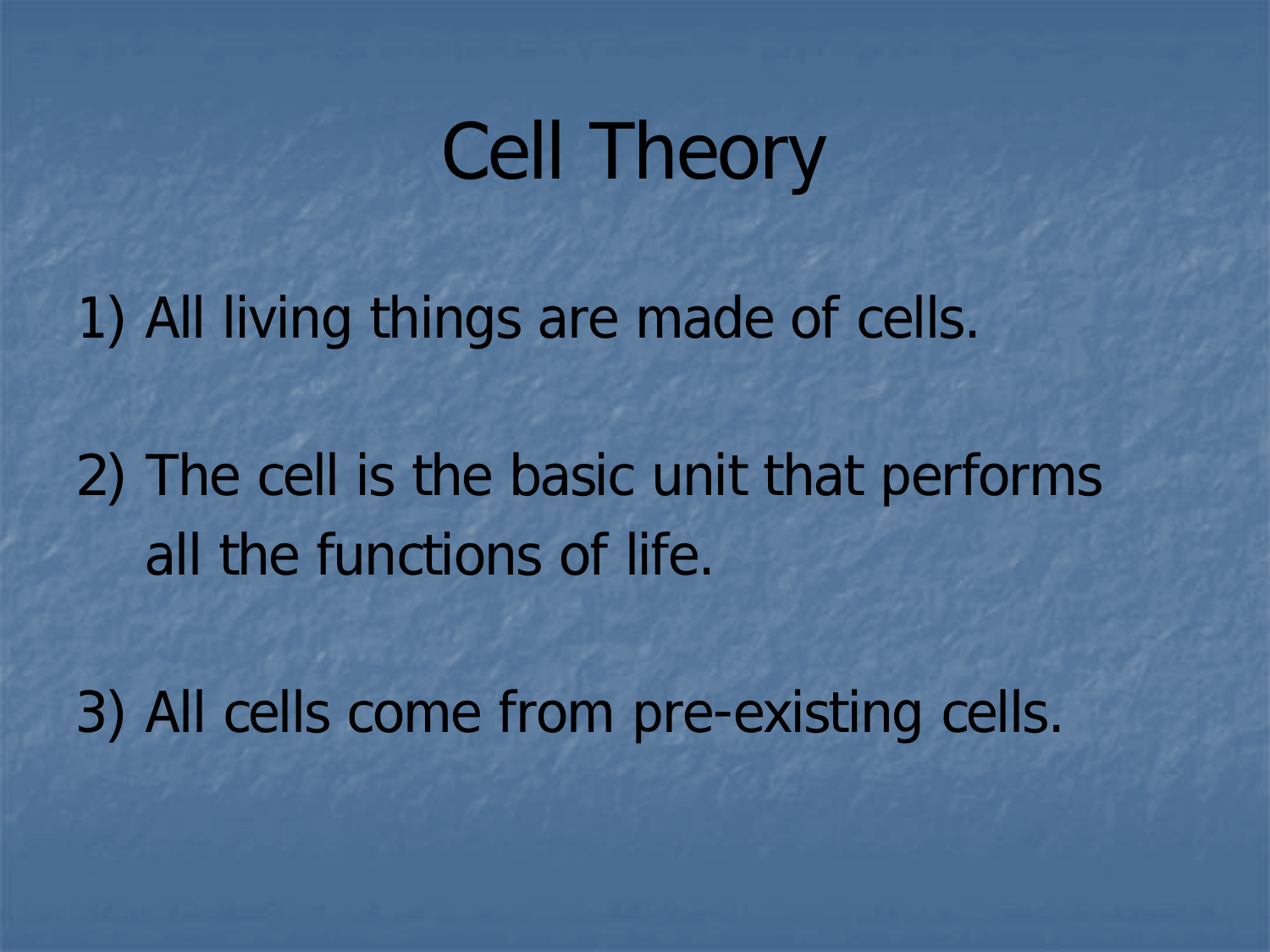

# Cell Theory
1) All living things are made of cells.

2) The cell is the basic unit that performs
    all the functions of life.

3) All cells come from pre-existing cells.